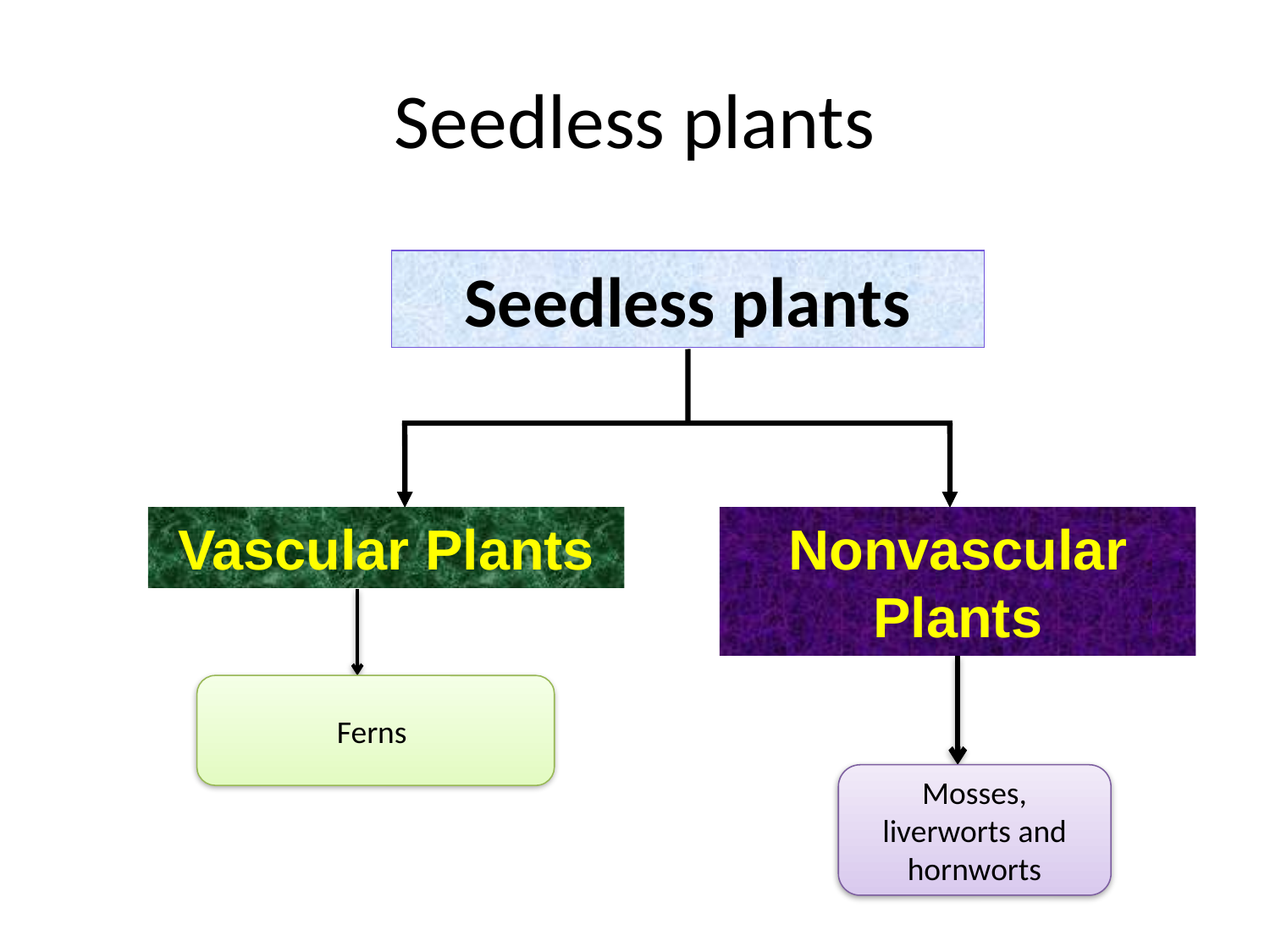

# Seedless plants
Seedless plants

Vascular Plants
Nonvascular Plants
Ferns
Mosses, liverworts and hornworts